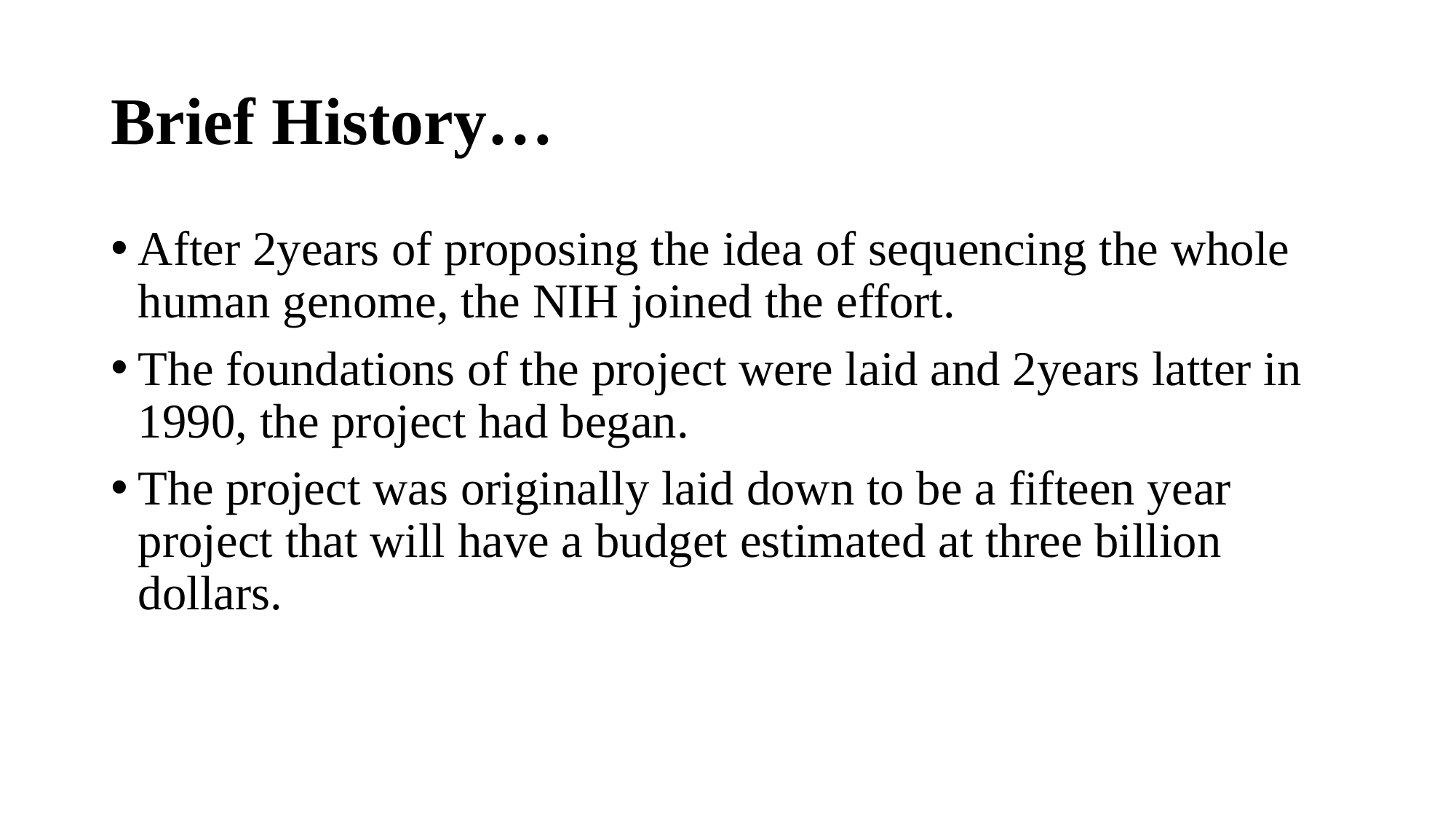

# Brief History…
After 2years of proposing the idea of sequencing the whole human genome, the NIH joined the effort.
The foundations of the project were laid and 2years latter in 1990, the project had began.
The project was originally laid down to be a fifteen year project that will have a budget estimated at three billion dollars.